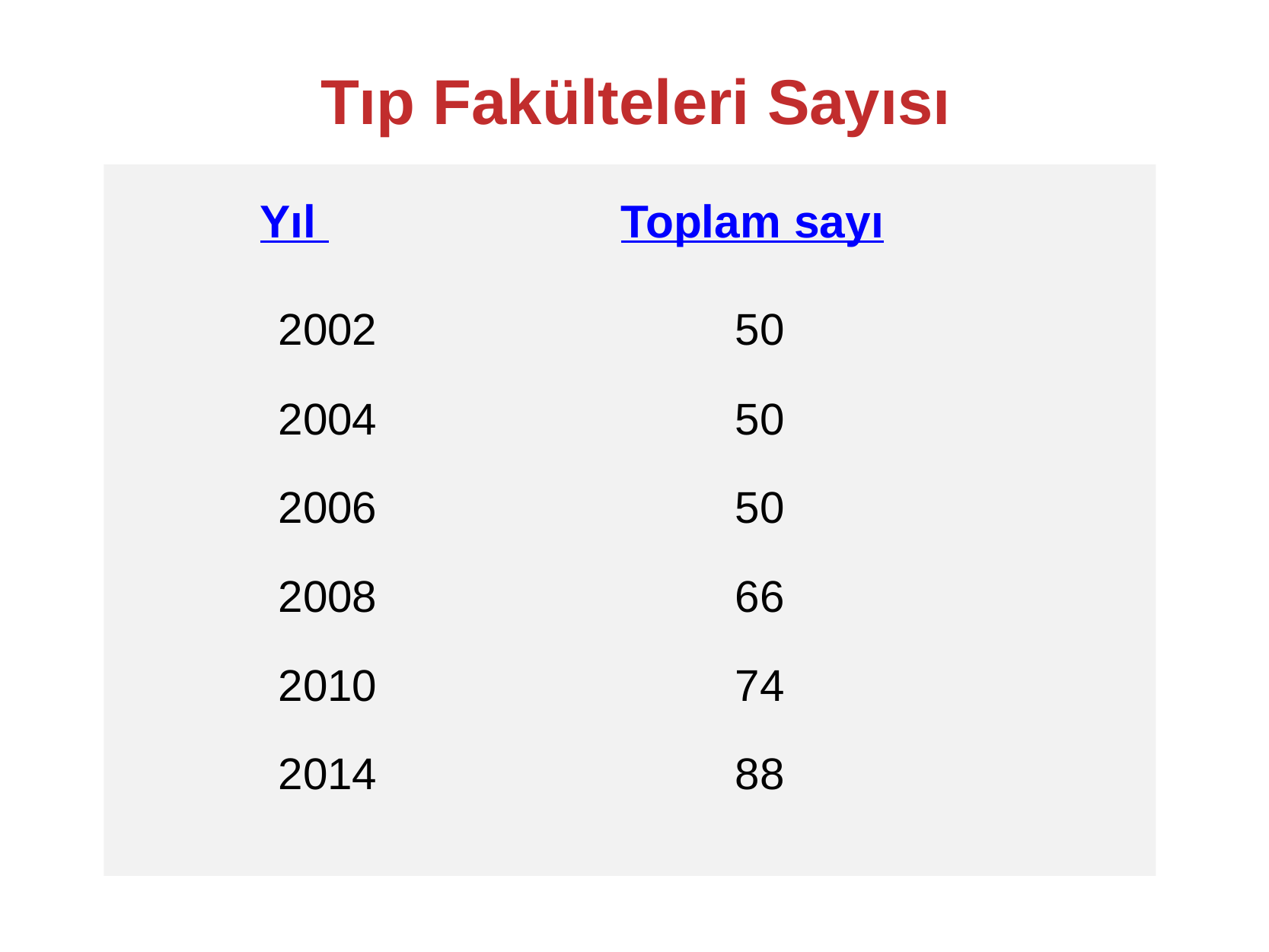

# Tıp Fakülteleri Sayısı
	       Yıl      		Toplam sayı
		2002				50
		2004 				50
		2006 				50
		2008 				66
		2010 				74
		2014				88